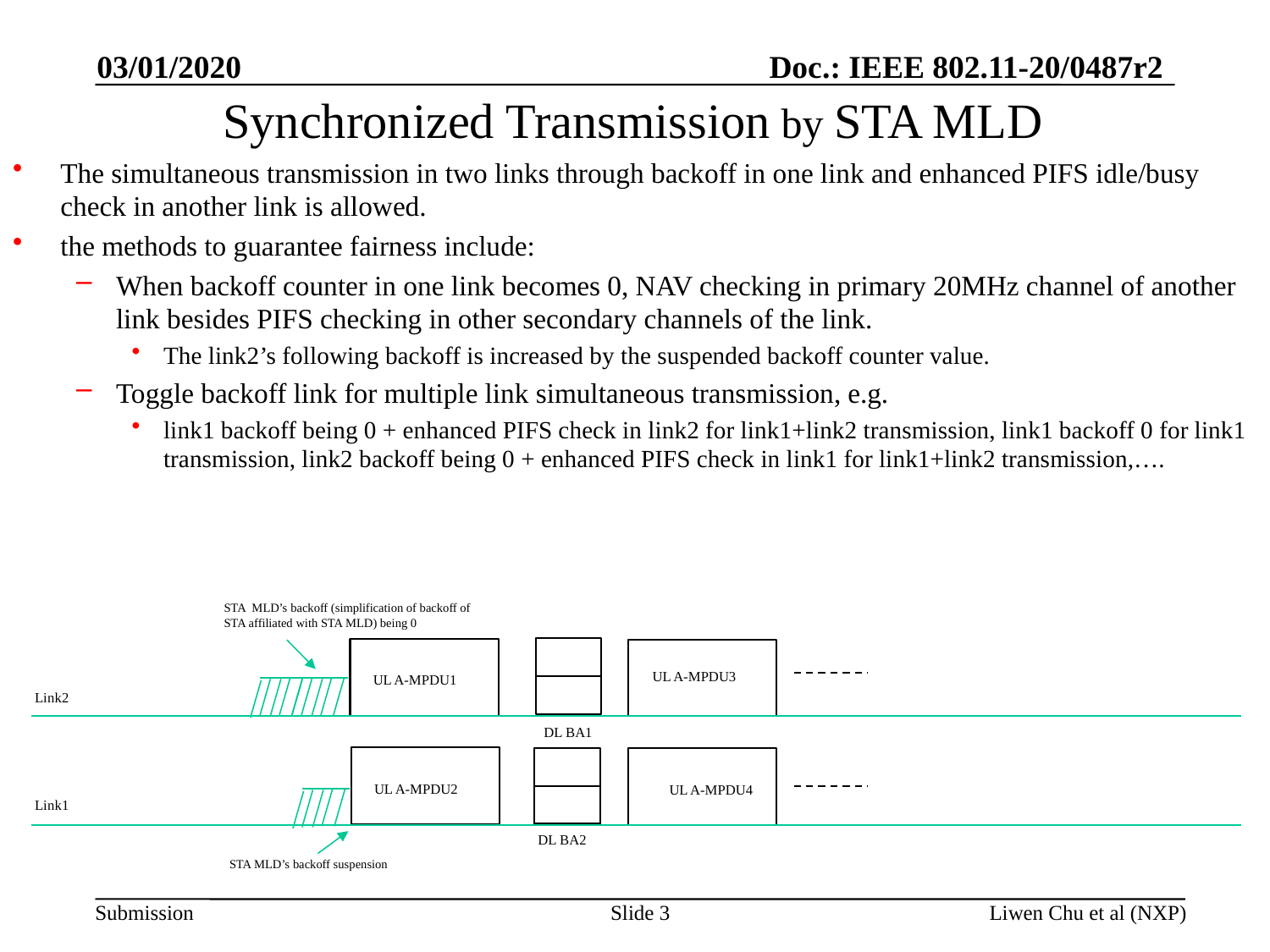

03/01/2020
# Synchronized Transmission by STA MLD
The simultaneous transmission in two links through backoff in one link and enhanced PIFS idle/busy check in another link is allowed.
the methods to guarantee fairness include:
When backoff counter in one link becomes 0, NAV checking in primary 20MHz channel of another link besides PIFS checking in other secondary channels of the link.
The link2’s following backoff is increased by the suspended backoff counter value.
Toggle backoff link for multiple link simultaneous transmission, e.g.
link1 backoff being 0 + enhanced PIFS check in link2 for link1+link2 transmission, link1 backoff 0 for link1 transmission, link2 backoff being 0 + enhanced PIFS check in link1 for link1+link2 transmission,….

STA  MLD’s backoff (simplification of backoff of
STA affiliated with STA MLD) being 0

UL A-MPDU3
UL A-MPDU1

Link2
DL BA1

UL A-MPDU2
UL A-MPDU4

Link1
DL BA2
STA MLD’s backoff suspension
Slide 3
Liwen Chu et al (NXP)